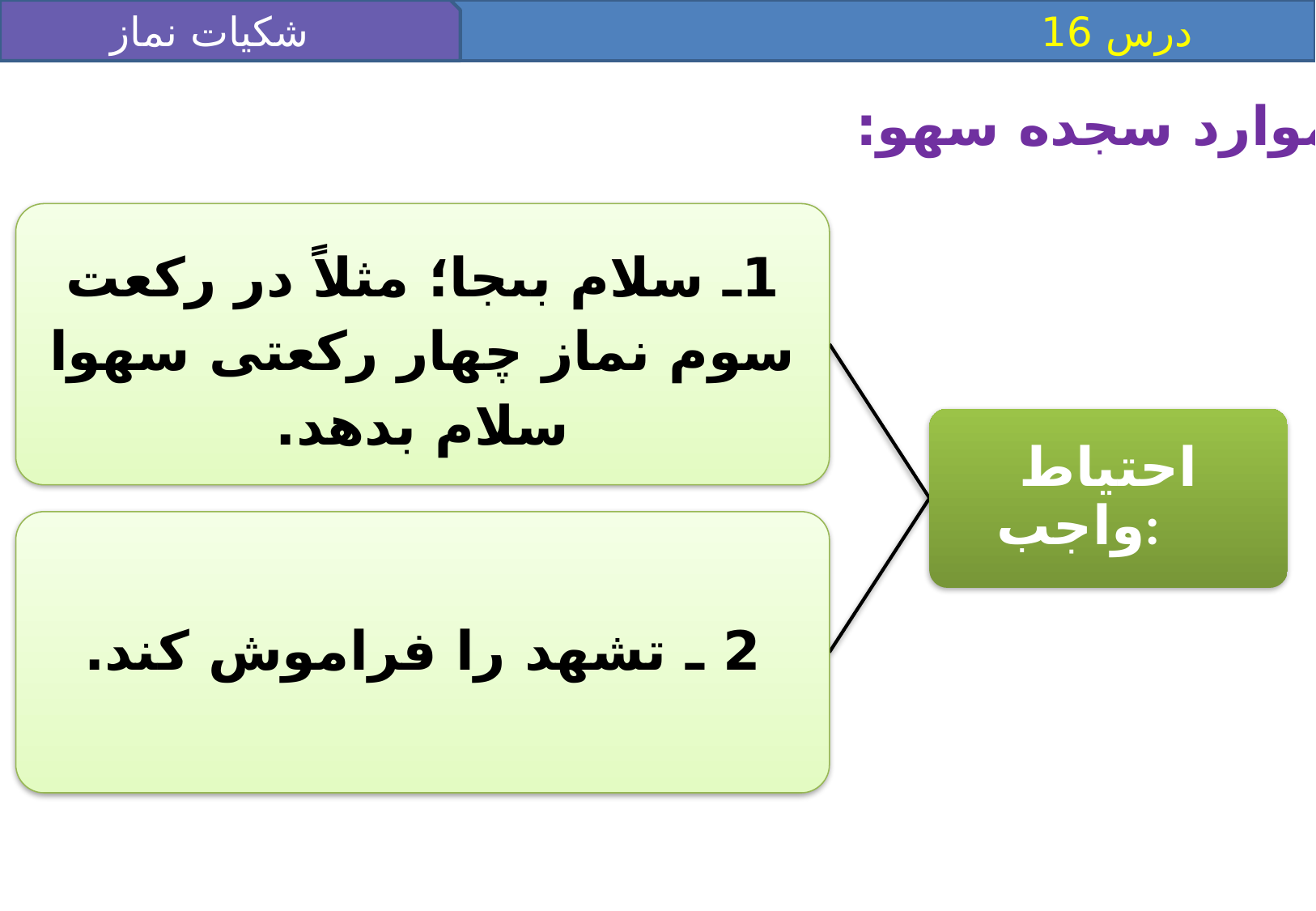

شکیات نماز 2
 درس 16
موارد سجده سهو:
1ـ سلام بى‏جا؛ مثلاً در ركعت سوم نماز چهار ركعتى سهوا سلام بدهد.

احتياط واجب:
2 ـ تشهد را فراموش كند.